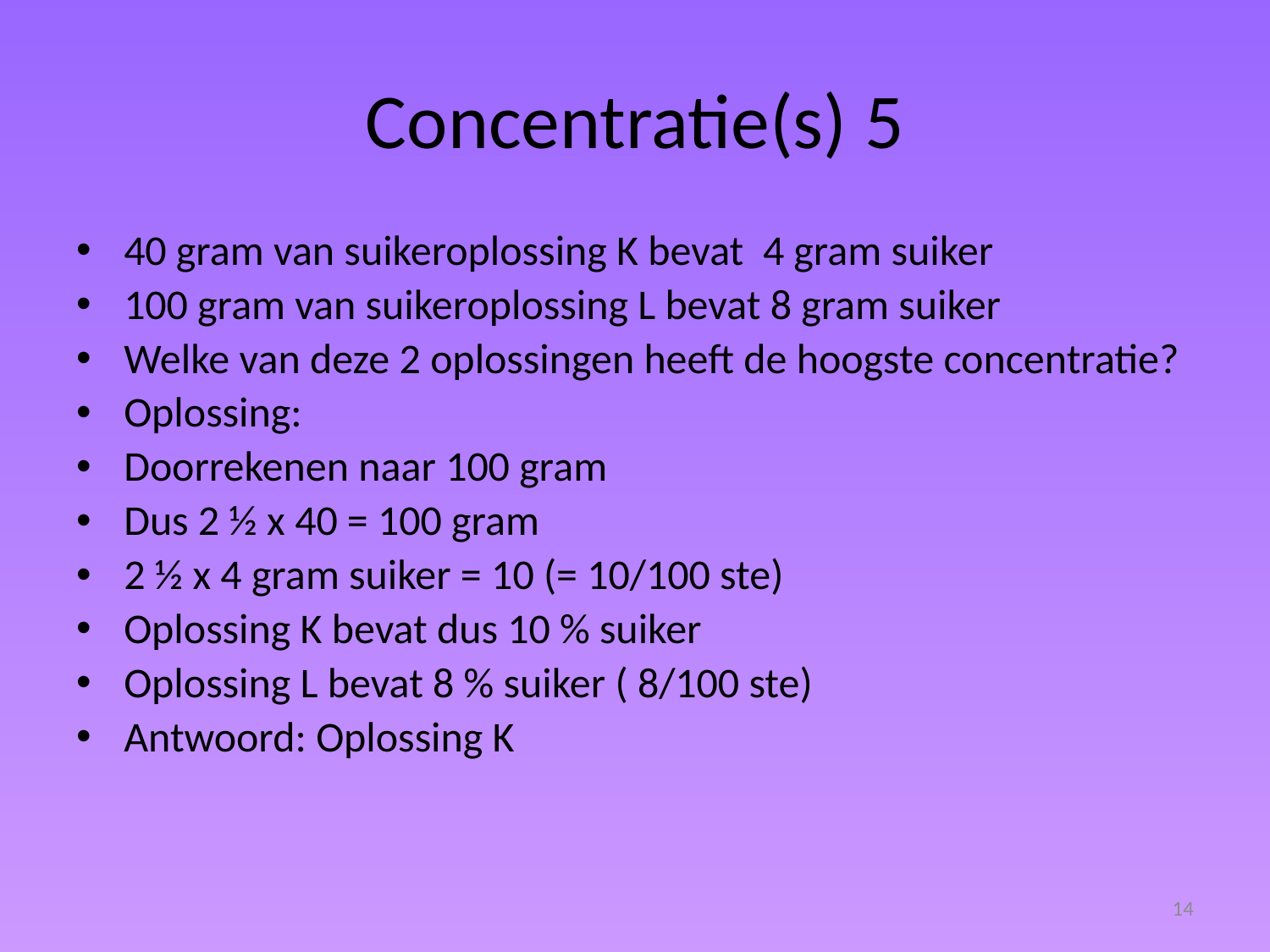

# Concentratie(s) 5
40 gram van suikeroplossing K bevat  4 gram suiker
100 gram van suikeroplossing L bevat 8 gram suiker
Welke van deze 2 oplossingen heeft de hoogste concentratie?
Oplossing:
Doorrekenen naar 100 gram
Dus 2 ½ x 40 = 100 gram
2 ½ x 4 gram suiker = 10 (= 10/100 ste)
Oplossing K bevat dus 10 % suiker
Oplossing L bevat 8 % suiker ( 8/100 ste)
Antwoord: Oplossing K
14